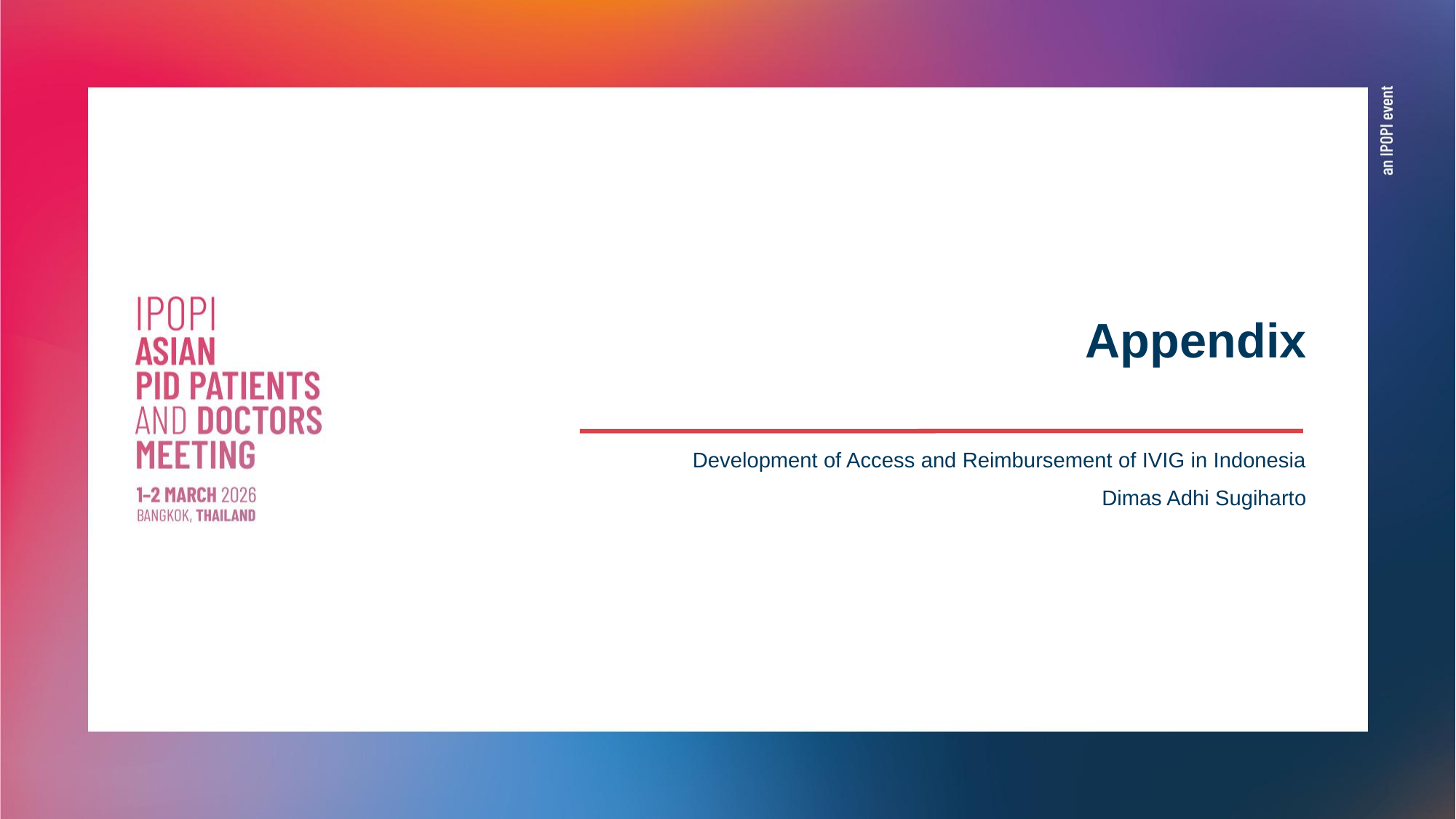

# Appendix
Development of Access and Reimbursement of IVIG in Indonesia
Dimas Adhi Sugiharto